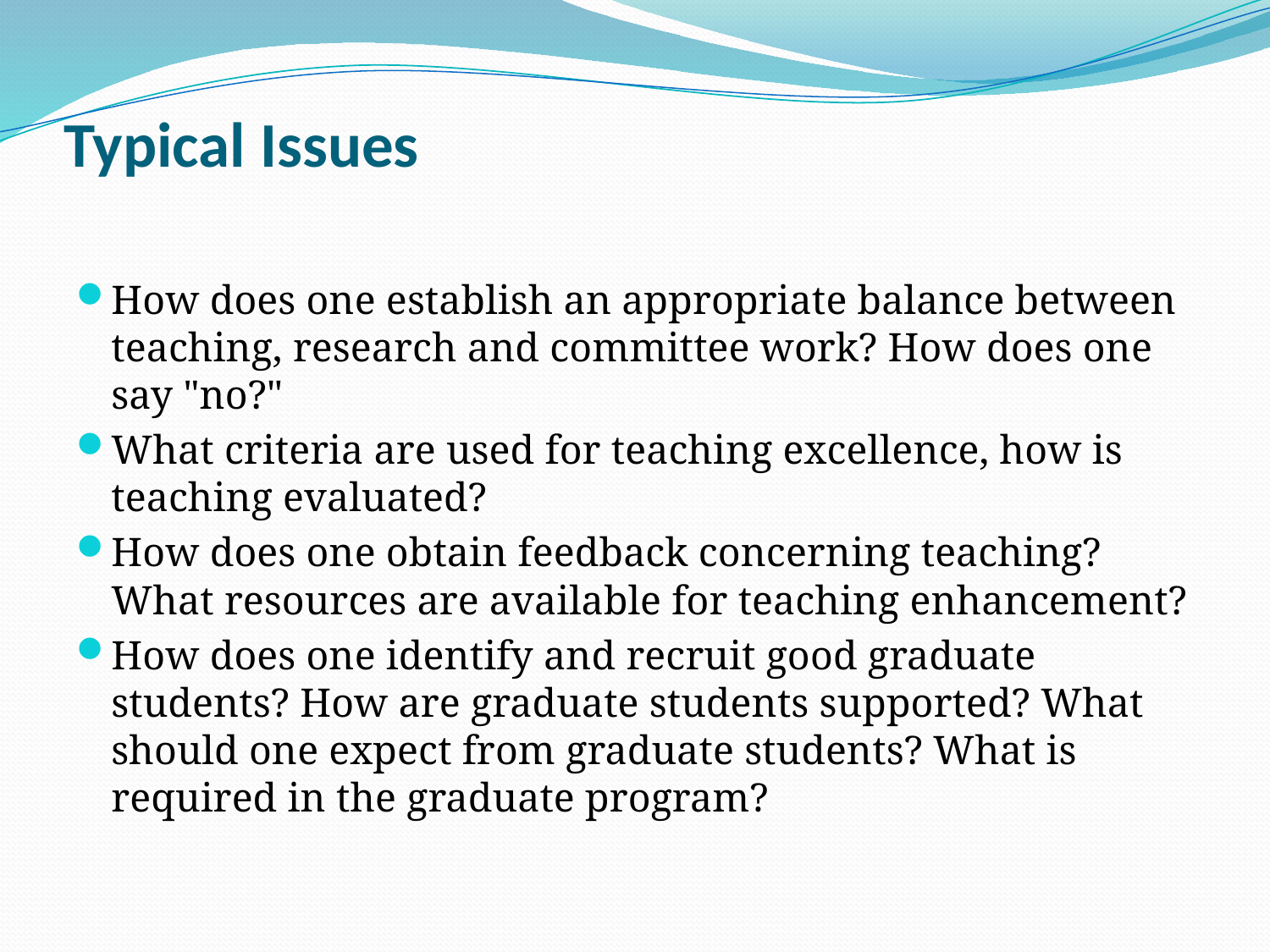

# Typical Issues
How does one establish an appropriate balance between teaching, research and committee work? How does one say "no?"
What criteria are used for teaching excellence, how is teaching evaluated?
How does one obtain feedback concerning teaching? What resources are available for teaching enhancement?
How does one identify and recruit good graduate students? How are graduate students supported? What should one expect from graduate students? What is required in the graduate program?